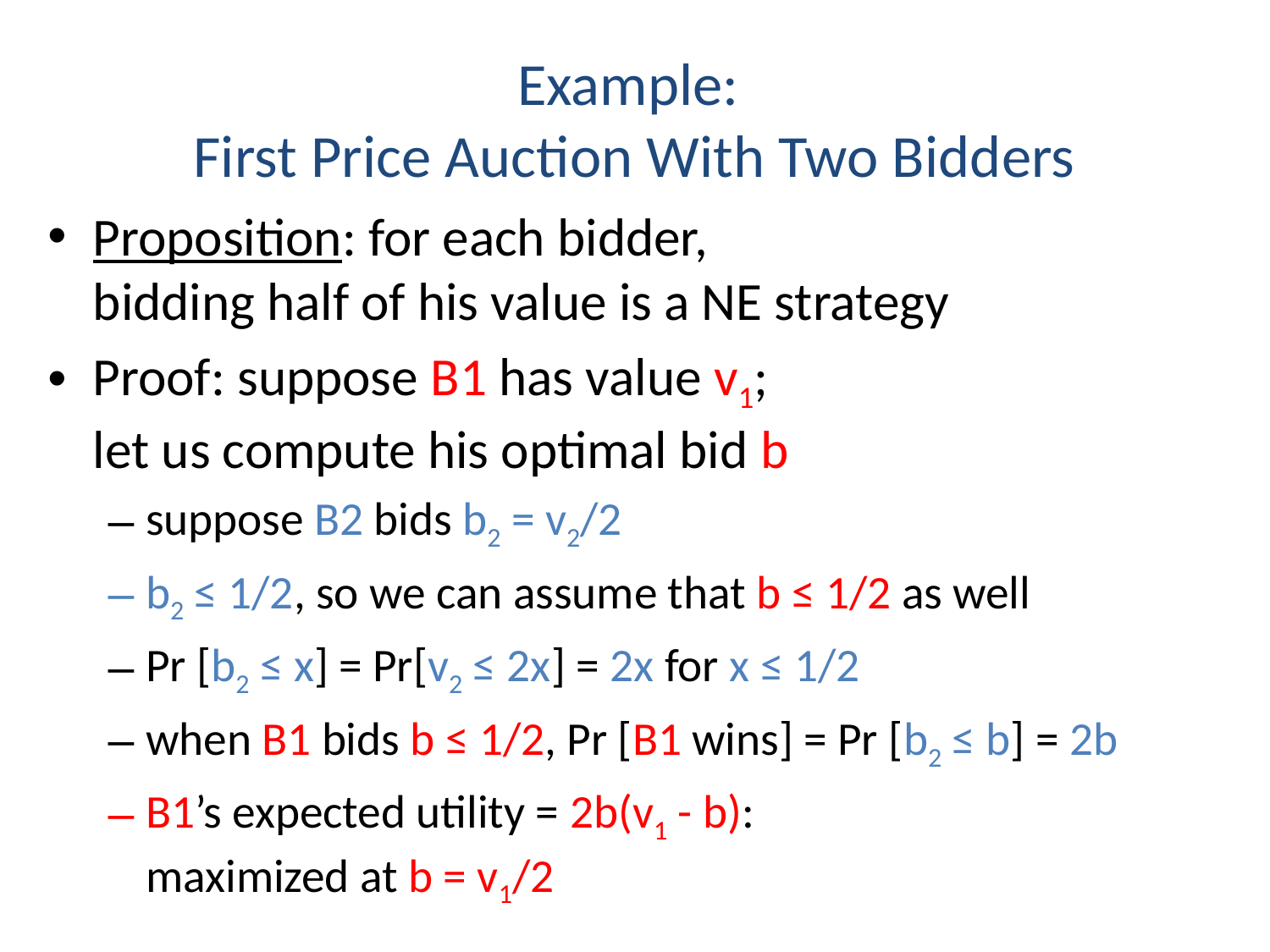

# Example: First Price Auction With Two Bidders
Proposition: for each bidder,
bidding half of his value is a NE strategy
Proof: suppose B1 has value v1;
let us compute his optimal bid b
suppose B2 bids b2 = v2/2
b2 ≤ 1/2, so we can assume that b ≤ 1/2 as well
Pr [b2 ≤ x] = Pr[v2 ≤ 2x] = 2x for x ≤ 1/2
when B1 bids b ≤ 1/2, Pr [B1 wins] = Pr [b2 ≤ b] = 2b
B1’s expected utility = 2b(v1 - b):
maximized at b = v1/2